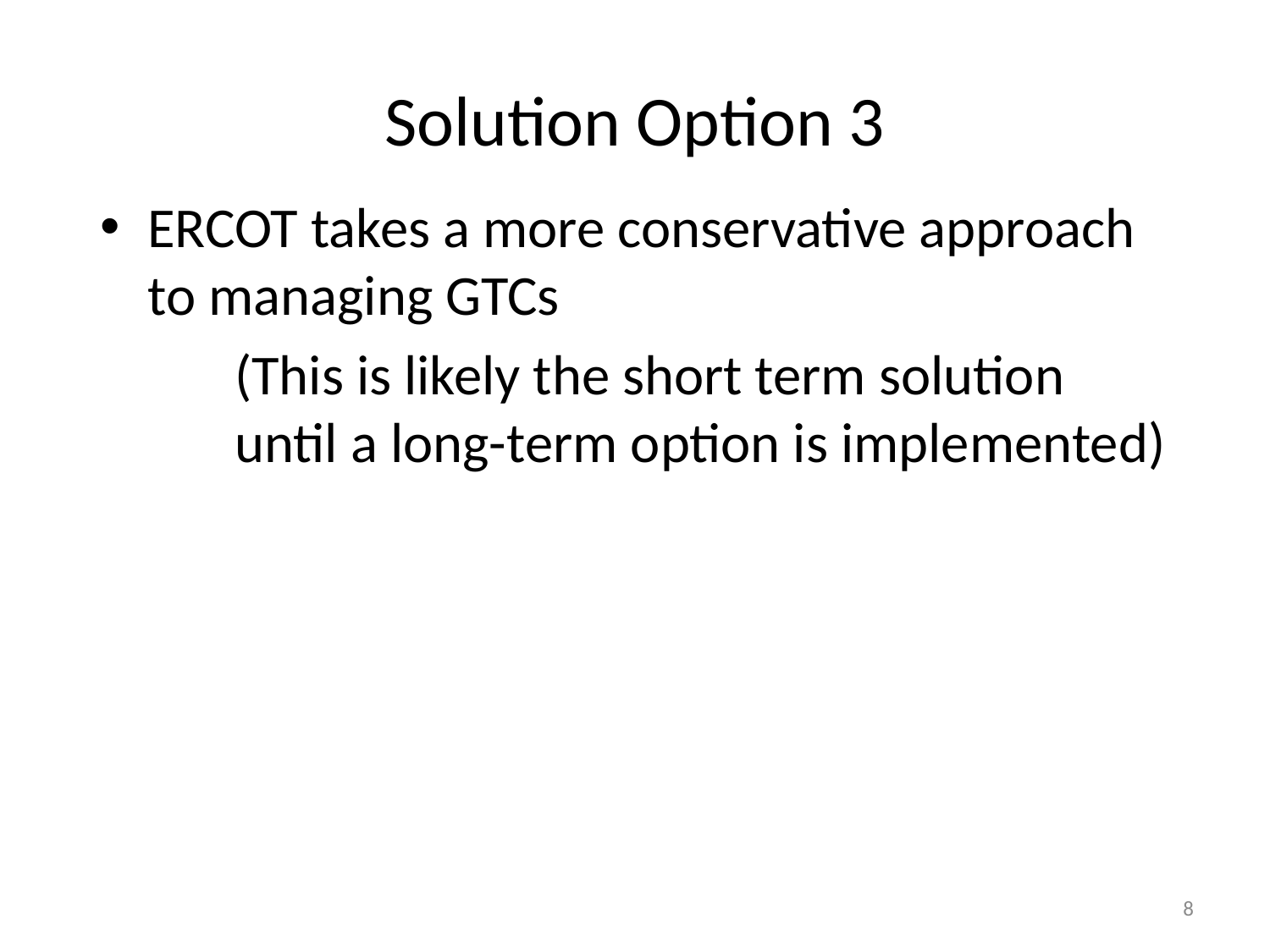

# Solution Option 3
ERCOT takes a more conservative approach to managing GTCs
	(This is likely the short term solution until a long-term option is implemented)
8